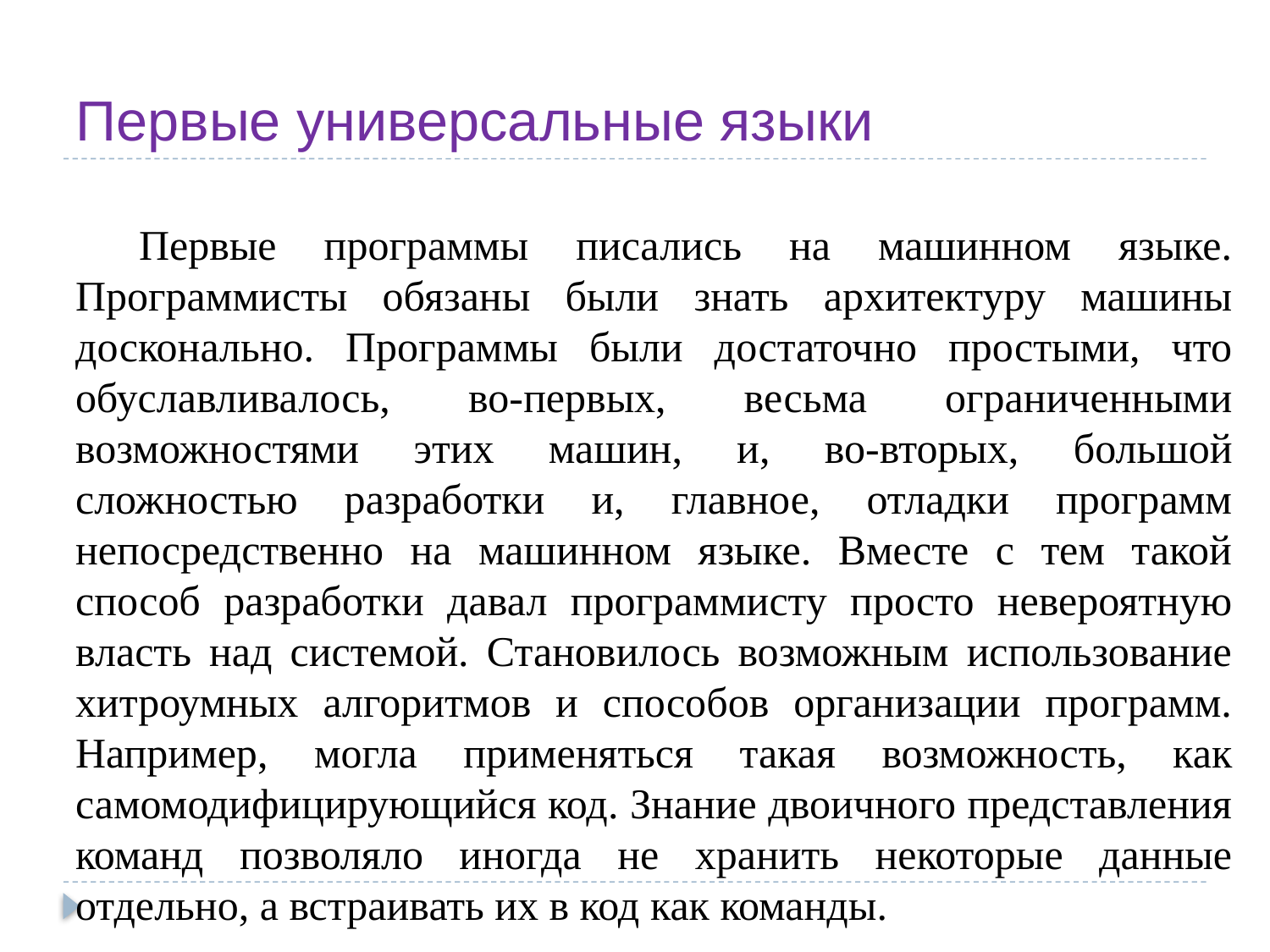

# Первые универсальные языки
Первые программы писались на машинном языке. Программисты обязаны были знать архитектуру машины досконально. Программы были достаточно простыми, что обуславливалось, во-первых, весьма ограниченными возможностями этих машин, и, во-вторых, большой сложностью разработки и, главное, отладки программ непосредственно на машинном языке. Вместе с тем такой способ разработки давал программисту просто невероятную власть над системой. Становилось возможным использование хитроумных алгоритмов и способов организации программ. Например, могла применяться такая возможность, как самомодифицирующийся код. Знание двоичного представления команд позволяло иногда не хранить некоторые данные отдельно, а встраивать их в код как команды.